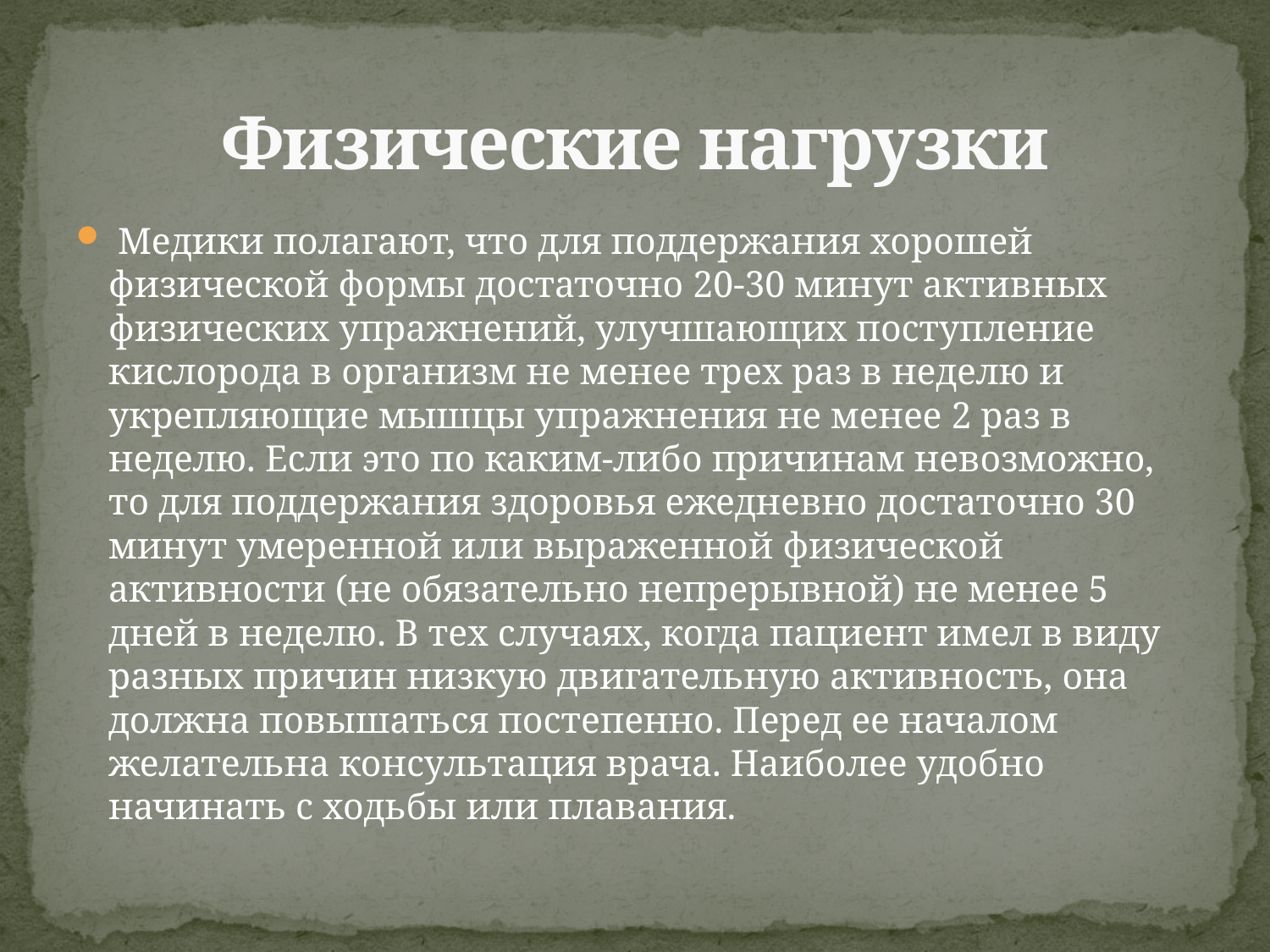

# Физические нагрузки
 Медики полагают, что для поддержания хорошей физической формы достаточно 20-30 минут активных физических упражнений, улучшающих поступление кислорода в организм не менее трех раз в неделю и укрепляющие мышцы упражнения не менее 2 раз в неделю. Если это по каким-либо причинам невозможно, то для поддержания здоровья ежедневно достаточно 30 минут умеренной или выраженной физической активности (не обязательно непрерывной) не менее 5 дней в неделю. В тех случаях, когда пациент имел в виду разных причин низкую двигательную активность, она должна повышаться постепенно. Перед ее началом желательна консультация врача. Наиболее удобно начинать с ходьбы или плавания.